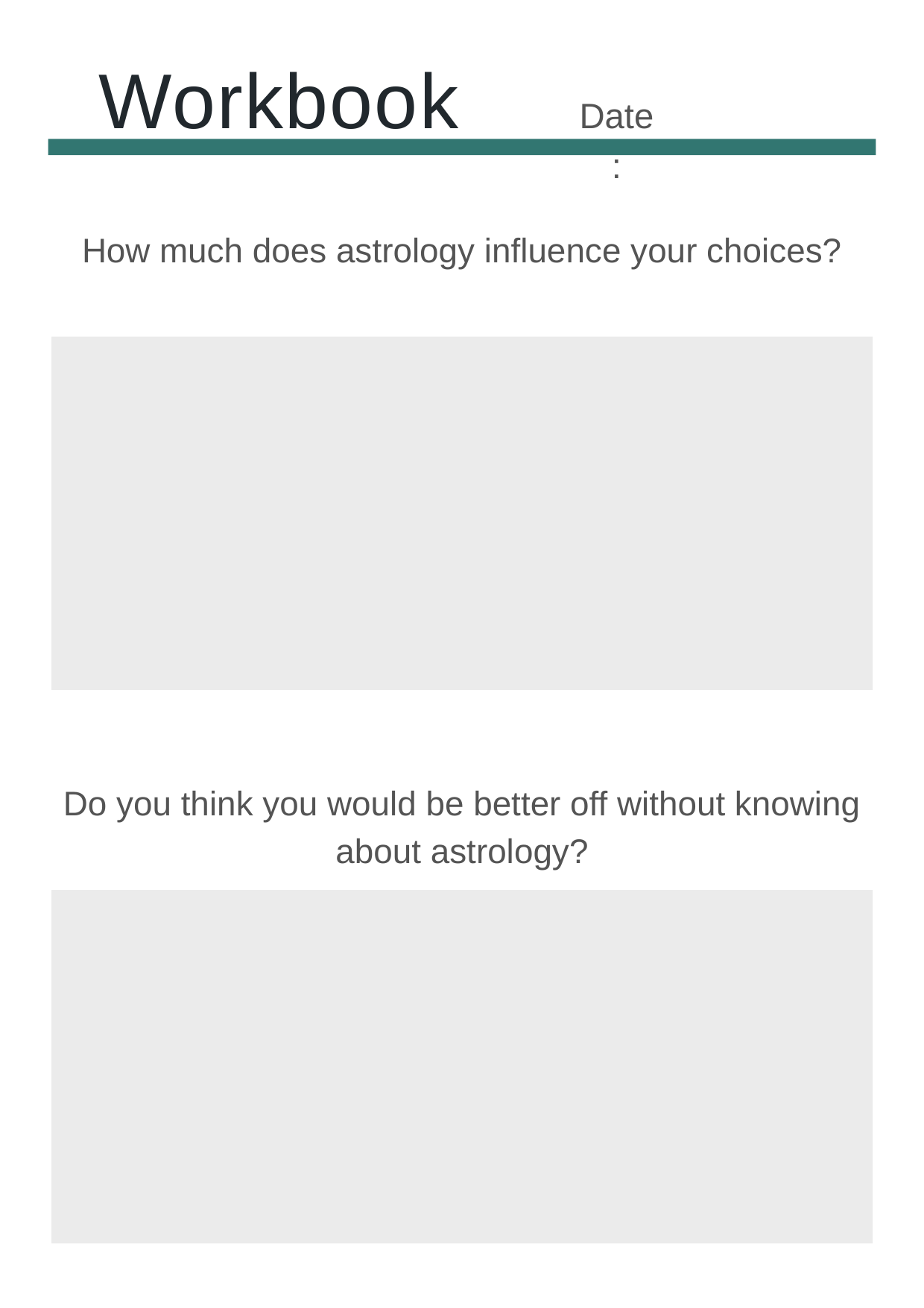

Workbook
Date:

How much does astrology influence your choices?

Do you think you would be better off without knowing about astrology?